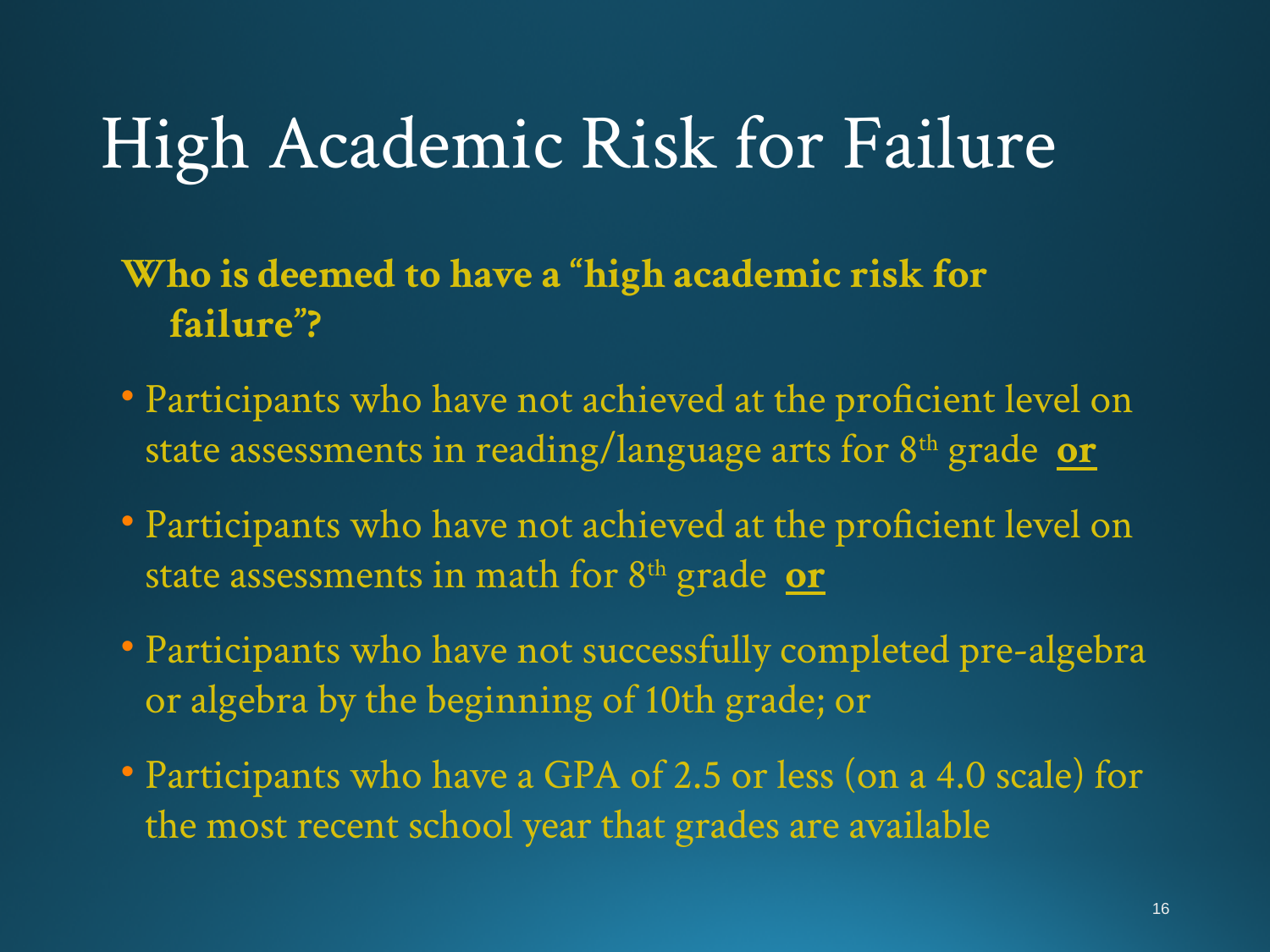

# High Academic Risk for Failure
Who is deemed to have a “high academic risk for failure”?
Participants who have not achieved at the proficient level on state assessments in reading/language arts for 8th grade  or
Participants who have not achieved at the proficient level on state assessments in math for 8th grade  or
Participants who have not successfully completed pre-algebra or algebra by the beginning of 10th grade; or
Participants who have a GPA of 2.5 or less (on a 4.0 scale) for the most recent school year that grades are available

16